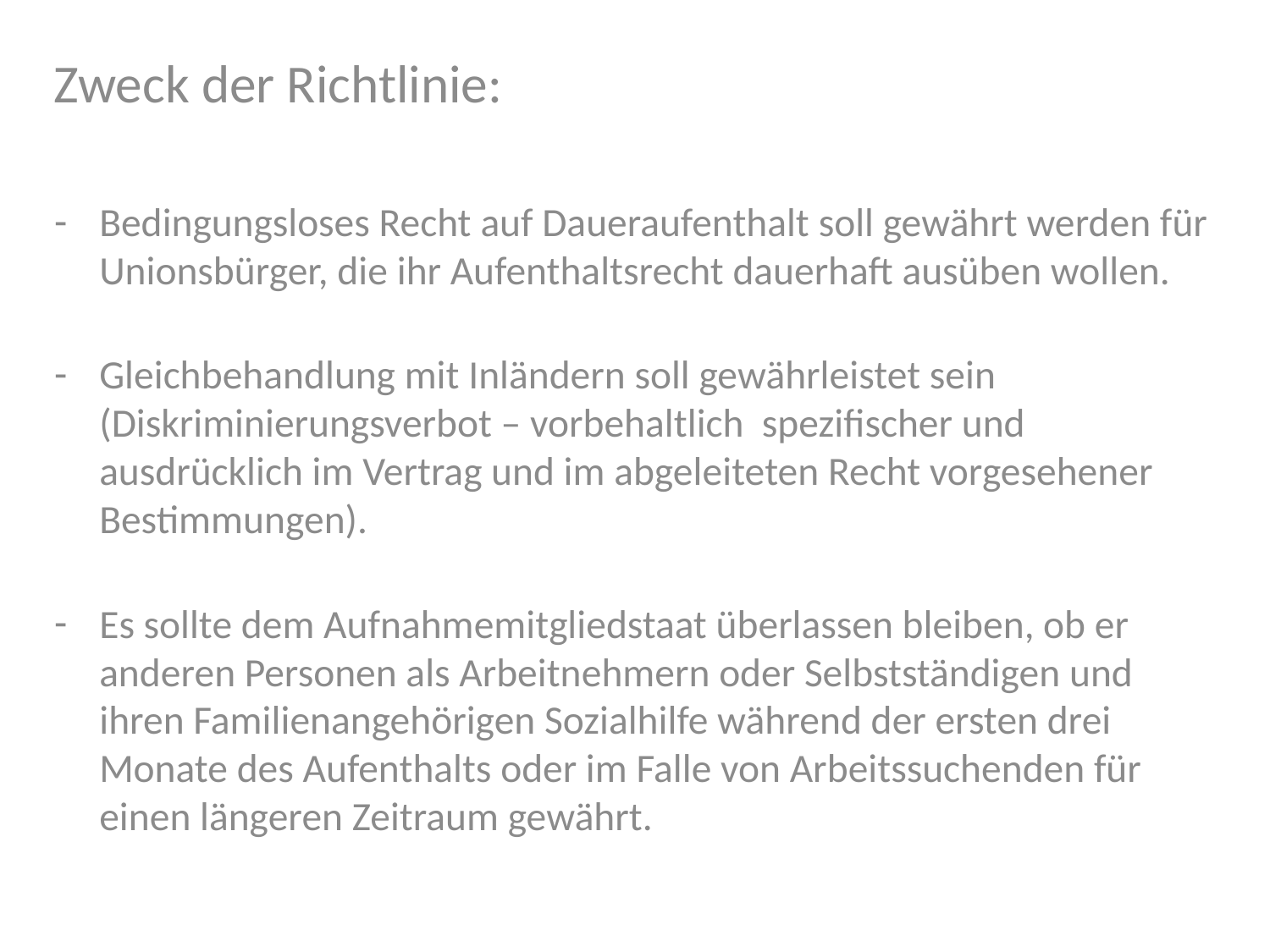

Zweck der Richtlinie:

Bedingungsloses Recht auf Daueraufenthalt soll gewährt werden für Unionsbürger, die ihr Aufenthaltsrecht dauerhaft ausüben wollen.
Gleichbehandlung mit Inländern soll gewährleistet sein (Diskriminierungsverbot – vorbehaltlich  spezifischer und ausdrücklich im Vertrag und im abgeleiteten Recht vorgesehener Bestimmungen).
Es sollte dem Aufnahmemitgliedstaat überlassen bleiben, ob er anderen Personen als Arbeitnehmern oder Selbstständigen und ihren Familienangehörigen Sozialhilfe während der ersten drei Monate des Aufenthalts oder im Falle von Arbeitssuchenden für einen längeren Zeitraum gewährt.